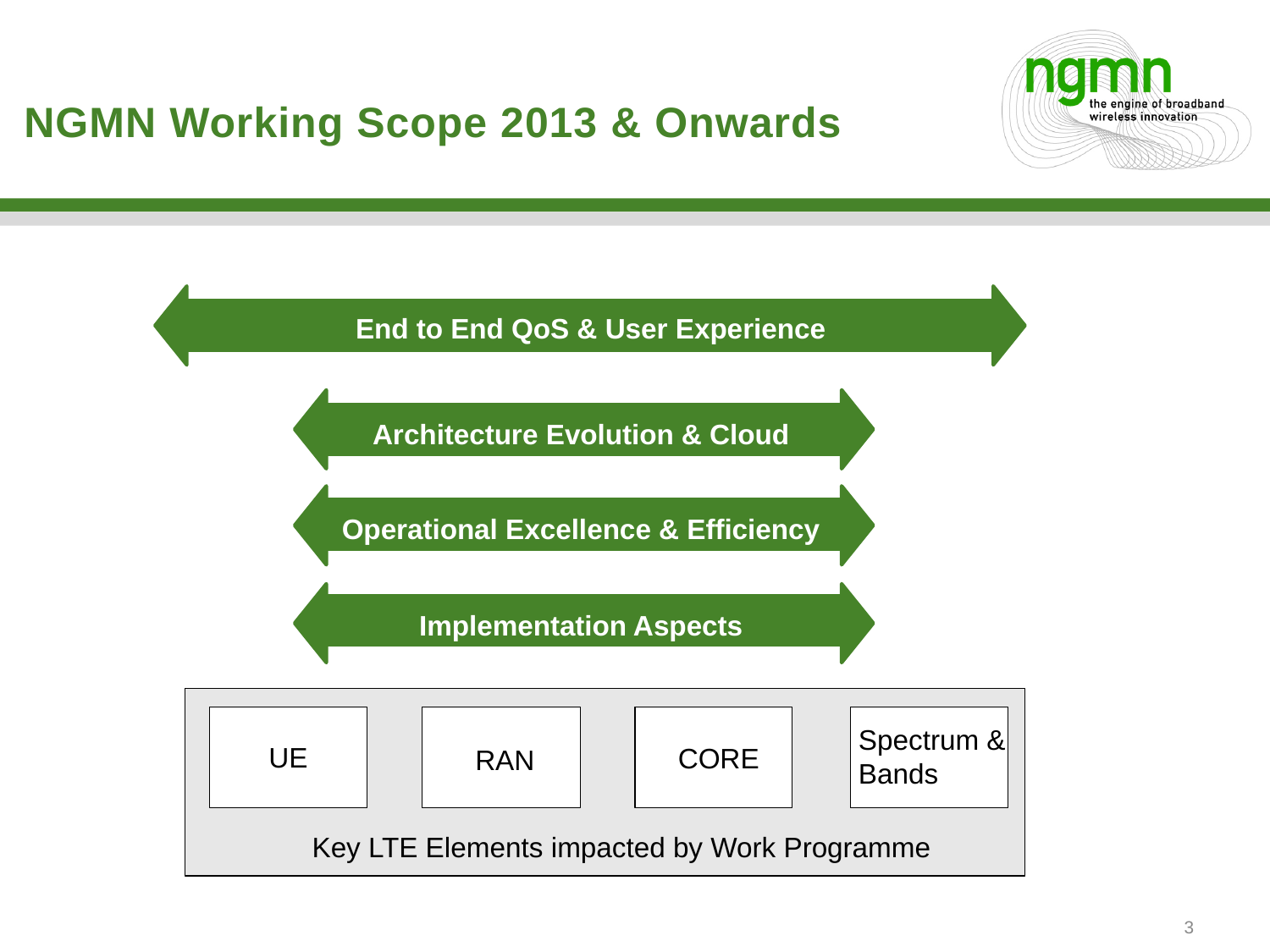

# NGMN Working Scope 2013 & Onwards

End to End QoS & User Experience

Architecture Evolution & Cloud

Operational Excellence & Efficiency

Implementation Aspects

CORE
Spectrum &
Bands
UE
CORE
RAN
Key LTE Elements impacted by Work Programme
3